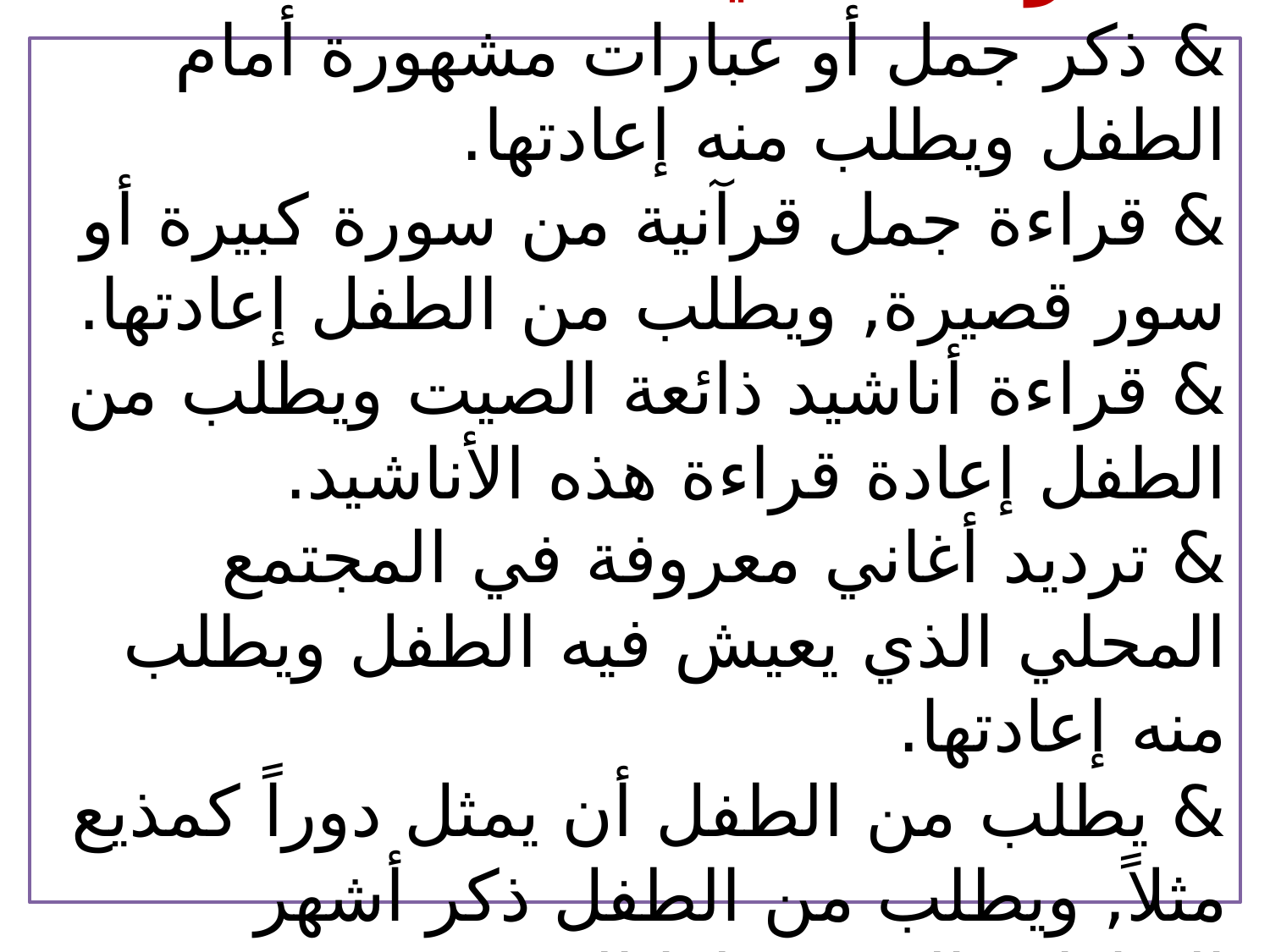

# الذاكرة السمعية: & ذكر جمل أو عبارات مشهورة أمام الطفل ويطلب منه إعادتها. & قراءة جمل قرآنية من سورة كبيرة أو سور قصيرة, ويطلب من الطفل إعادتها. & قراءة أناشيد ذائعة الصيت ويطلب من الطفل إعادة قراءة هذه الأناشيد. & ترديد أغاني معروفة في المجتمع المحلي الذي يعيش فيه الطفل ويطلب منه إعادتها. & يطلب من الطفل أن يمثل دوراً كمذيع مثلاً, ويطلب من الطفل ذكر أشهر العبارات التي يقولها المذيع.